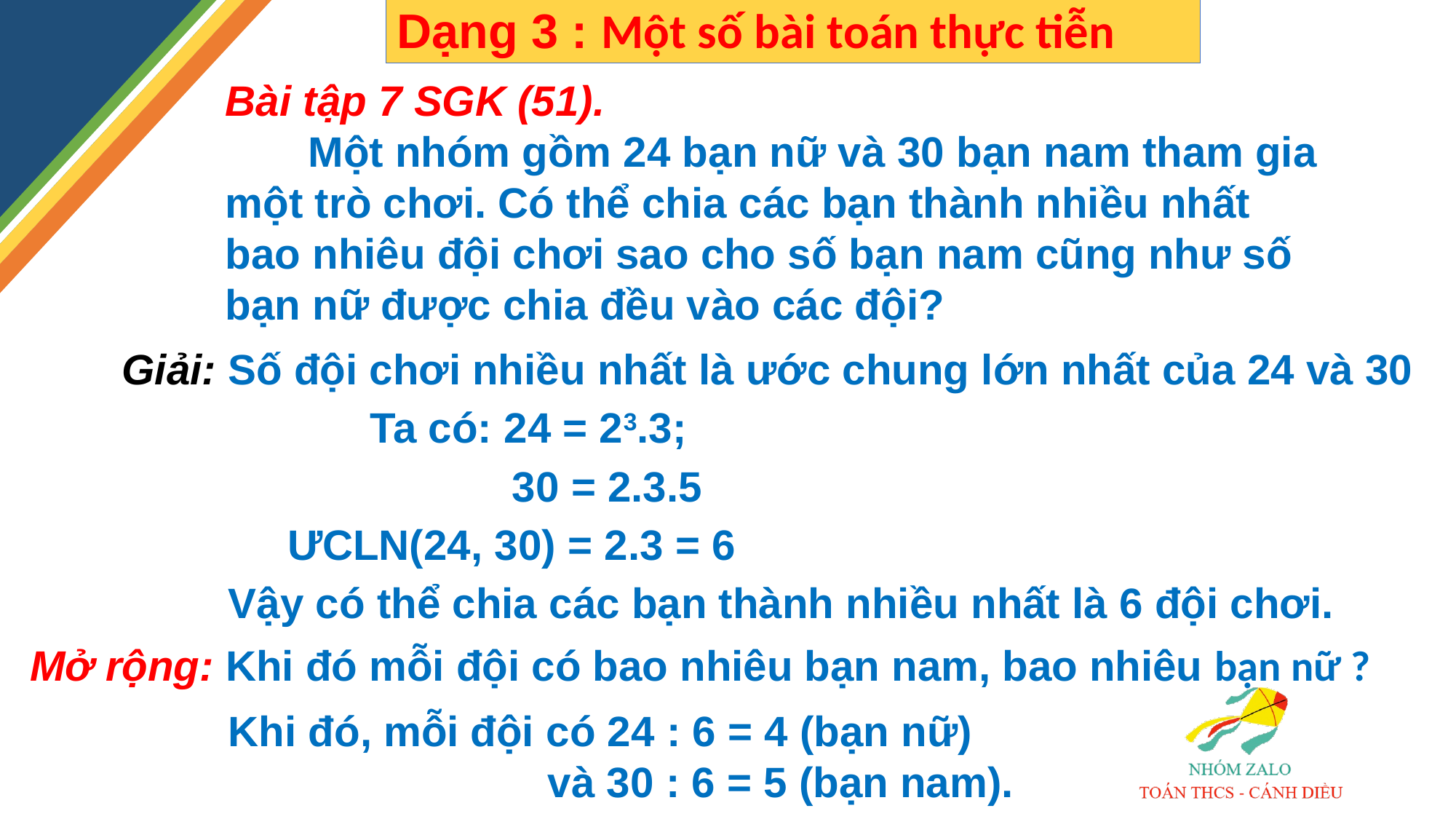

Dạng 3 : Một số bài toán thực tiễn
Bài tập 7 SGK (51).
       Một nhóm gồm 24 bạn nữ và 30 bạn nam tham gia một trò chơi. Có thể chia các bạn thành nhiều nhất bao nhiêu đội chơi sao cho số bạn nam cũng như số bạn nữ được chia đều vào các đội?

Giải: Số đội chơi nhiều nhất là ước chung lớn nhất của 24 và 30
                     Ta có: 24 = 23.3;
                                 30 = 2.3.5
              ƯCLN(24, 30) = 2.3 = 6
         Vậy có thể chia các bạn thành nhiều nhất là 6 đội chơi.
Mở rộng: Khi đó mỗi đội có bao nhiêu bạn nam, bao nhiêu bạn nữ ?
              Khi đó, mỗi đội có 24 : 6 = 4 (bạn nữ)
                                         và 30 : 6 = 5 (bạn nam).